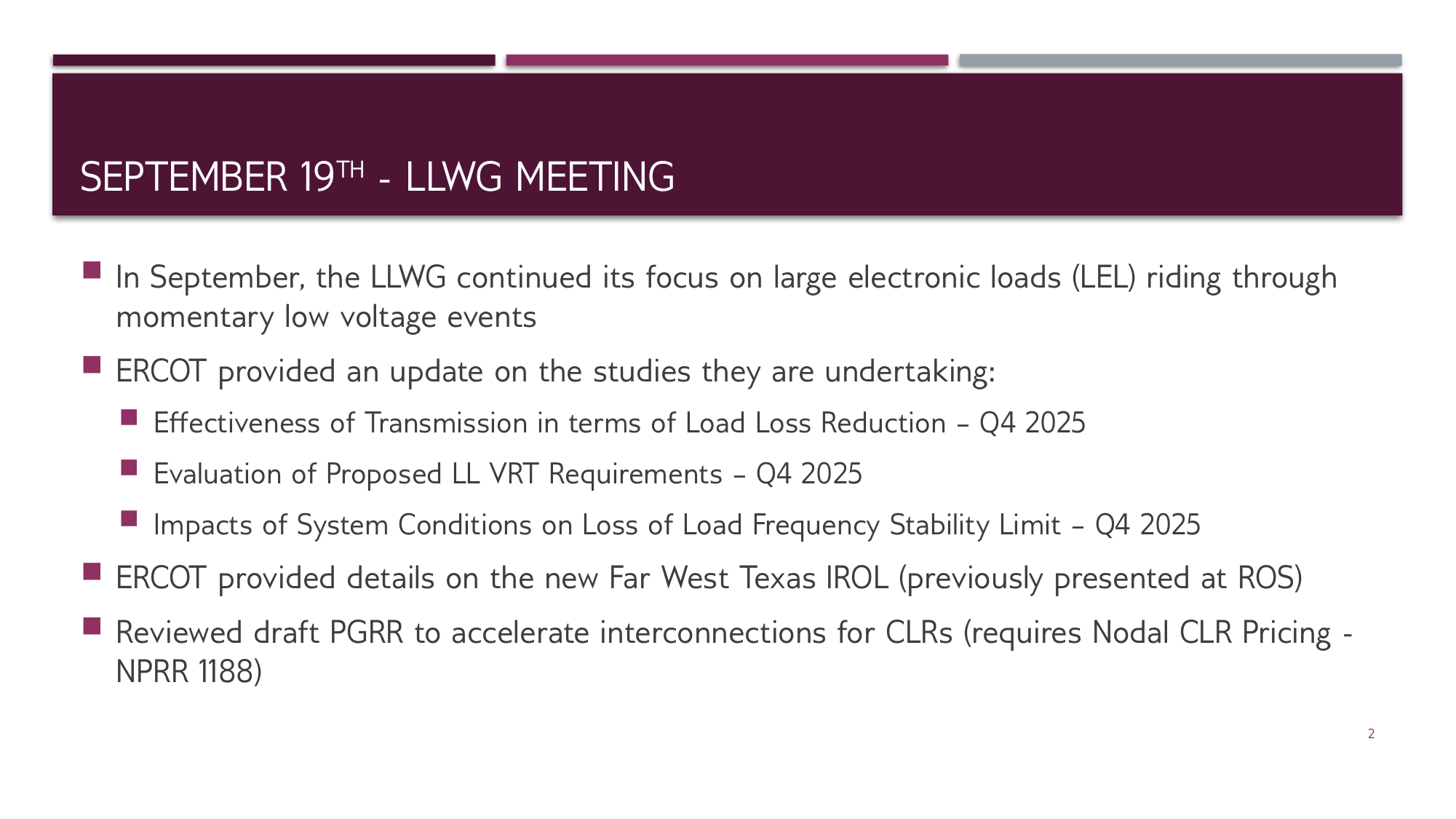

# September 19th - LLWG Meeting
In September, the LLWG continued its focus on large electronic loads (LEL) riding through momentary low voltage events
ERCOT provided an update on the studies they are undertaking:
Effectiveness of Transmission in terms of Load Loss Reduction – Q4 2025
Evaluation of Proposed LL VRT Requirements – Q4 2025
Impacts of System Conditions on Loss of Load Frequency Stability Limit – Q4 2025
ERCOT provided details on the new Far West Texas IROL (previously presented at ROS)
Reviewed draft PGRR to accelerate interconnections for CLRs (requires Nodal CLR Pricing - NPRR 1188)

2